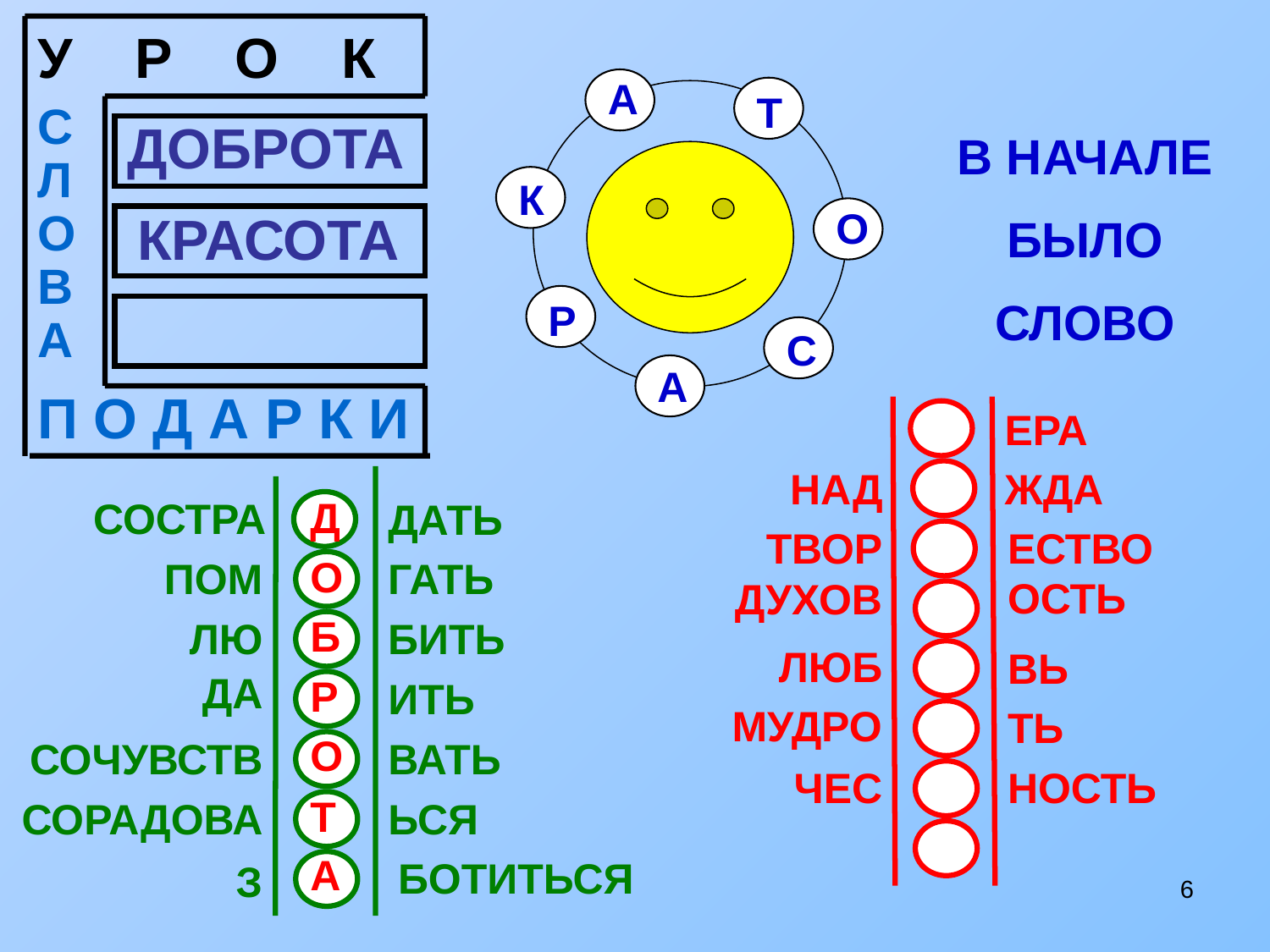

У    Р    О    К

А

Т

С  Л  О  В
А

# В НАЧАЛЕ БЫЛО СЛОВО
ДОБРОТА

К

О
КРАСОТА

Р

С
А

П О Д А Р К И

ЕРА

НАД
ЖДА

Д
СОСТРА
ДАТЬ

ТВОР
ЕСТВО

О
ГАТЬ
ПОМ

ОСТЬ
ДУХОВ

Б
ЛЮ
БИТЬ

ЛЮБ
ВЬ

ДА
Р
ИТЬ

МУДРО
ТЬ

О
СОЧУВСТВ
ВАТЬ

ЧЕС
НОСТЬ

Т
СОРАДОВА
ЬСЯ

А
БОТИТЬСЯ
З

6